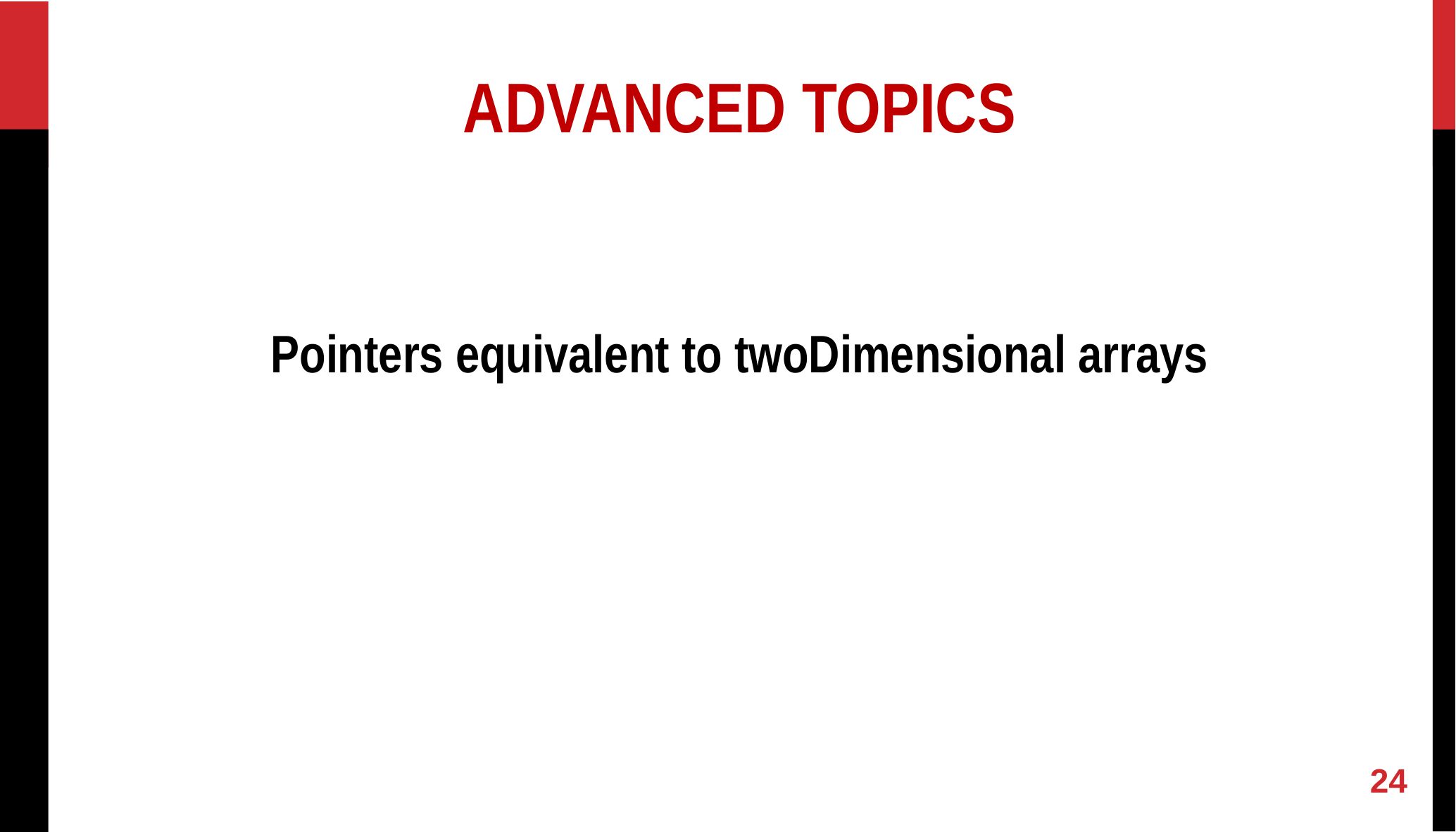

ADVANCED TOPICS

Pointers equivalent to twoDimensional arrays
24